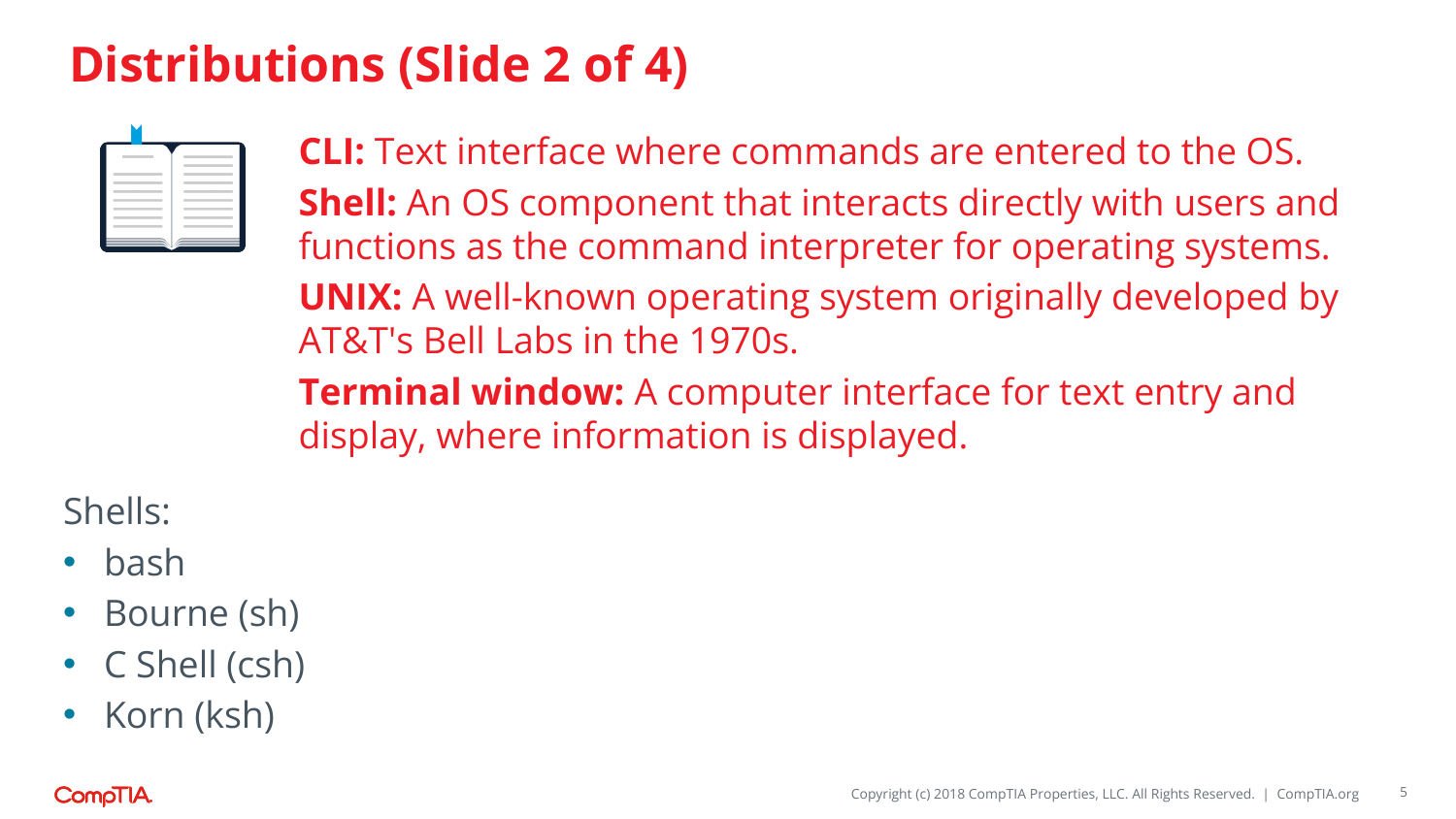

# Distributions (Slide 2 of 4)
CLI: Text interface where commands are entered to the OS.
Shell: An OS component that interacts directly with users and functions as the command interpreter for operating systems.
UNIX: A well-known operating system originally developed by AT&T's Bell Labs in the 1970s.
Terminal window: A computer interface for text entry and display, where information is displayed.
Shells:
bash
Bourne (sh)
C Shell (csh)
Korn (ksh)
5